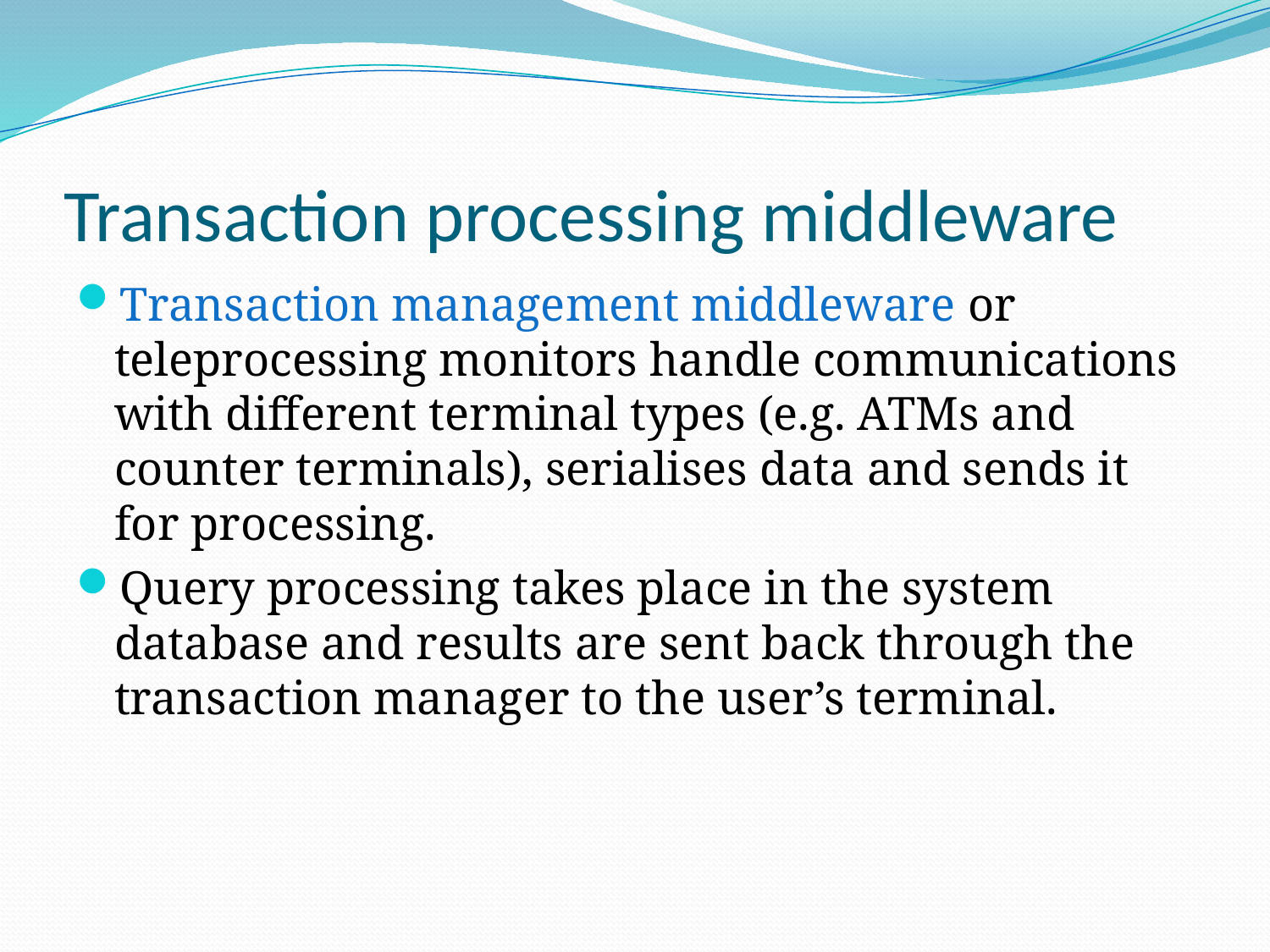

# Transaction processing middleware
Transaction management middleware or teleprocessing monitors handle communications with different terminal types (e.g. ATMs and counter terminals), serialises data and sends it for processing.
Query processing takes place in the system database and results are sent back through the transaction manager to the user’s terminal.